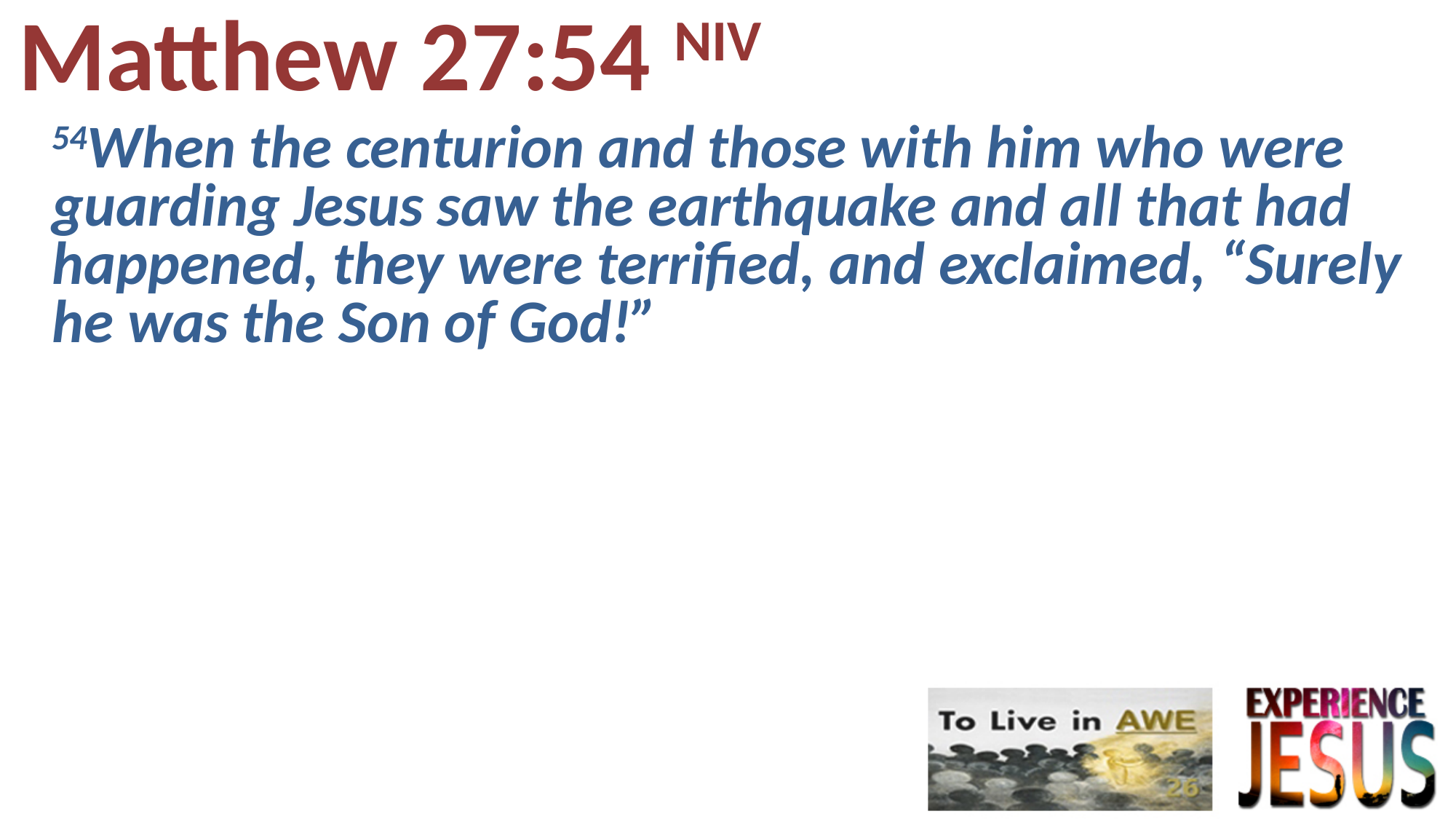

# Matthew 27:54 NIV
54When the centurion and those with him who were guarding Jesus saw the earthquake and all that had happened, they were terrified, and exclaimed, “Surely he was the Son of God!”